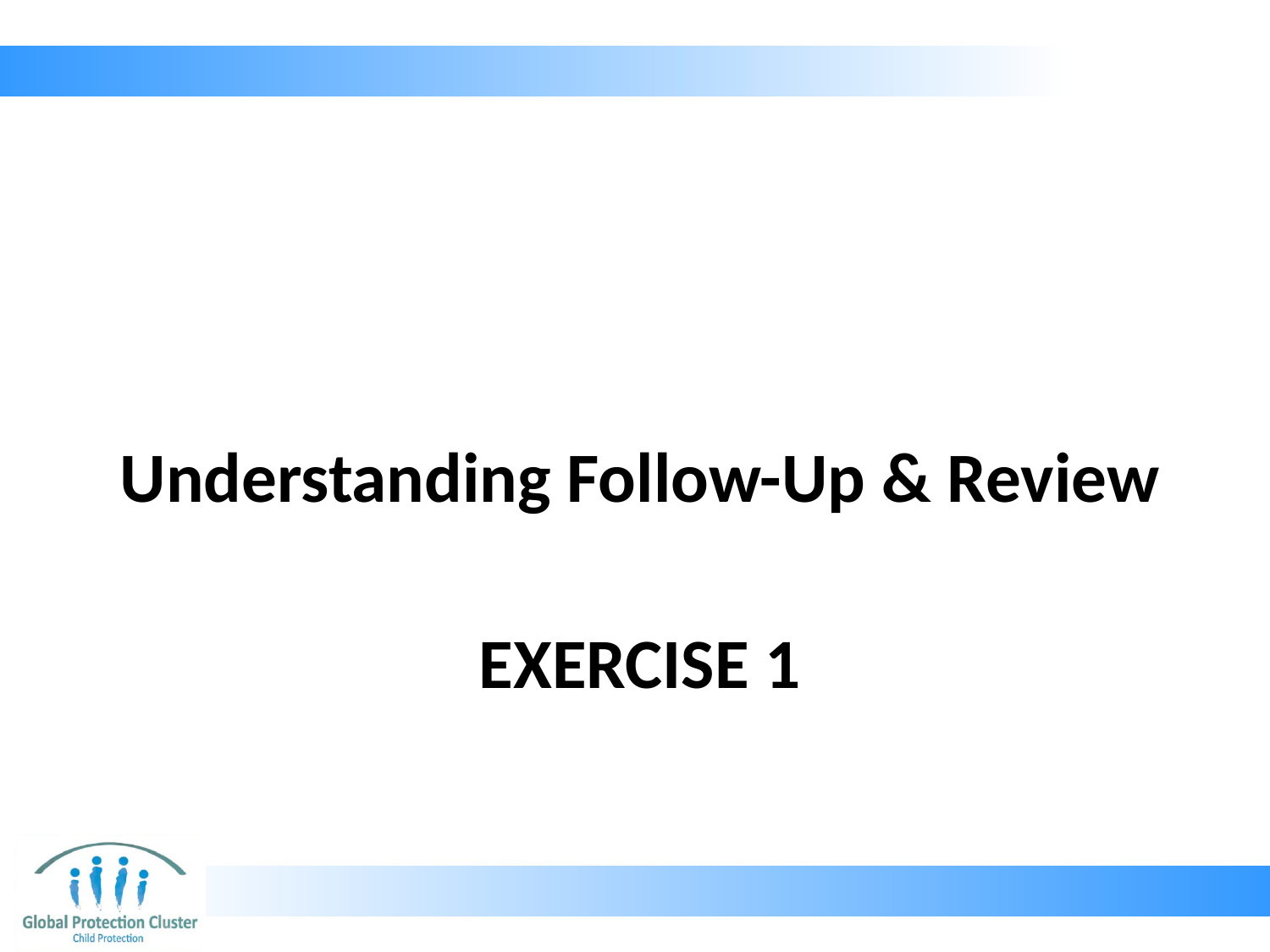

Understanding Follow-Up & Review

# EXERCISE 1